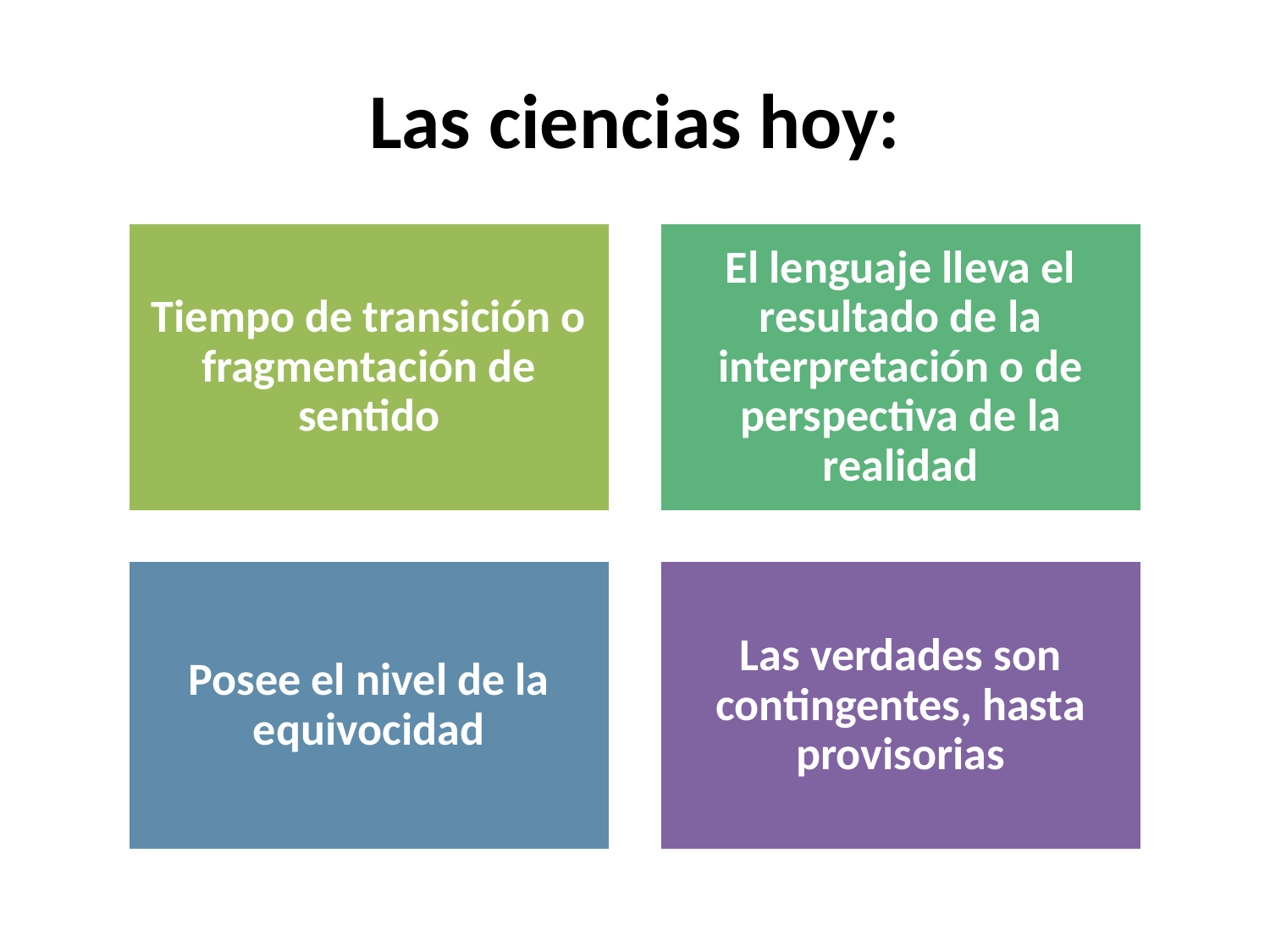

# Las ciencias hoy:
Tiempo de transición o fragmentación de sentido
El lenguaje lleva el resultado de la interpretación o de perspectiva de la realidad
Posee el nivel de la equivocidad
Las verdades son contingentes, hasta provisorias